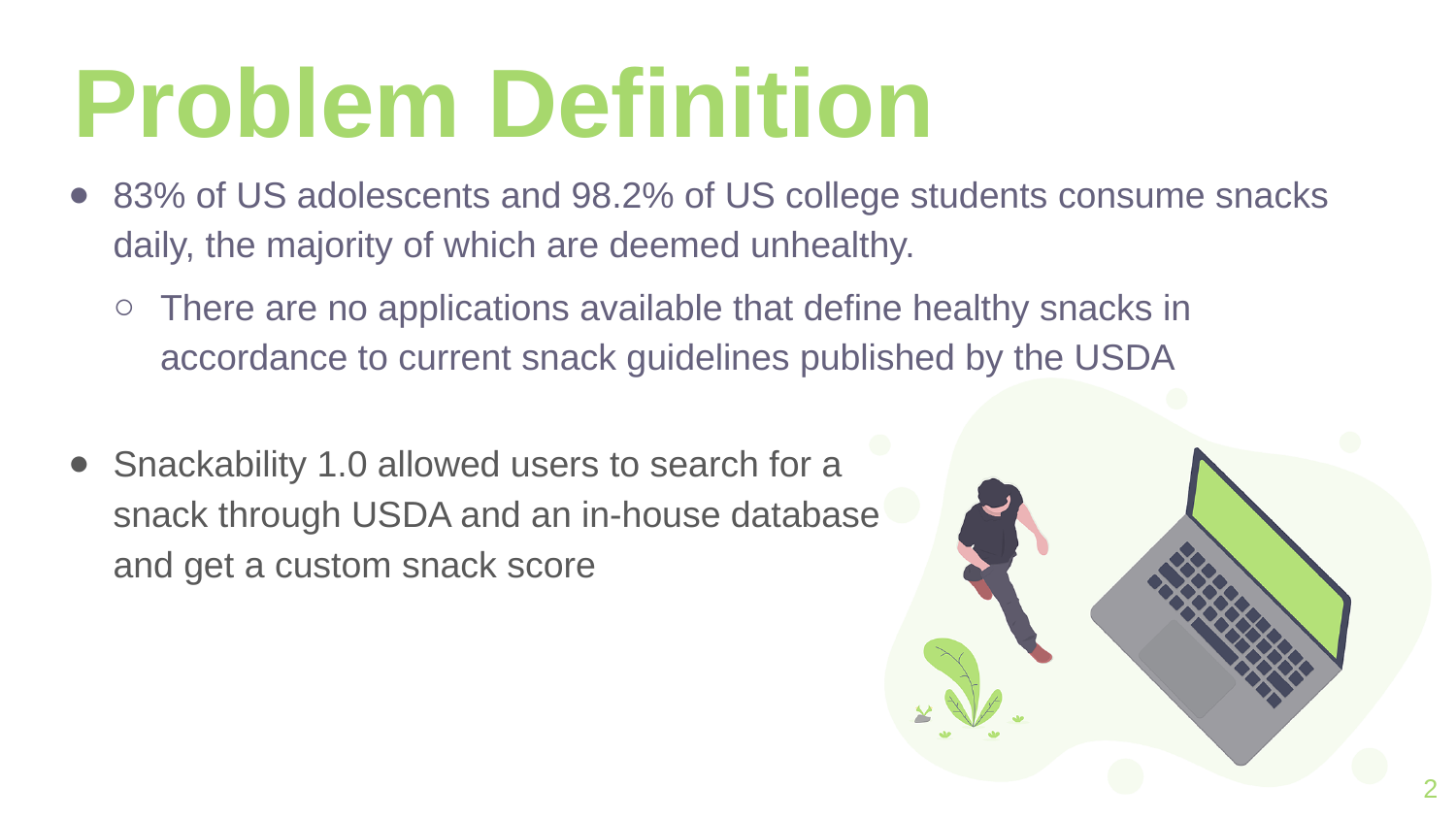

# Problem Definition
83% of US adolescents and 98.2% of US college students consume snacks daily, the majority of which are deemed unhealthy.
There are no applications available that define healthy snacks in accordance to current snack guidelines published by the USDA
Snackability 1.0 allowed users to search for a snack through USDA and an in-house database and get a custom snack score

2